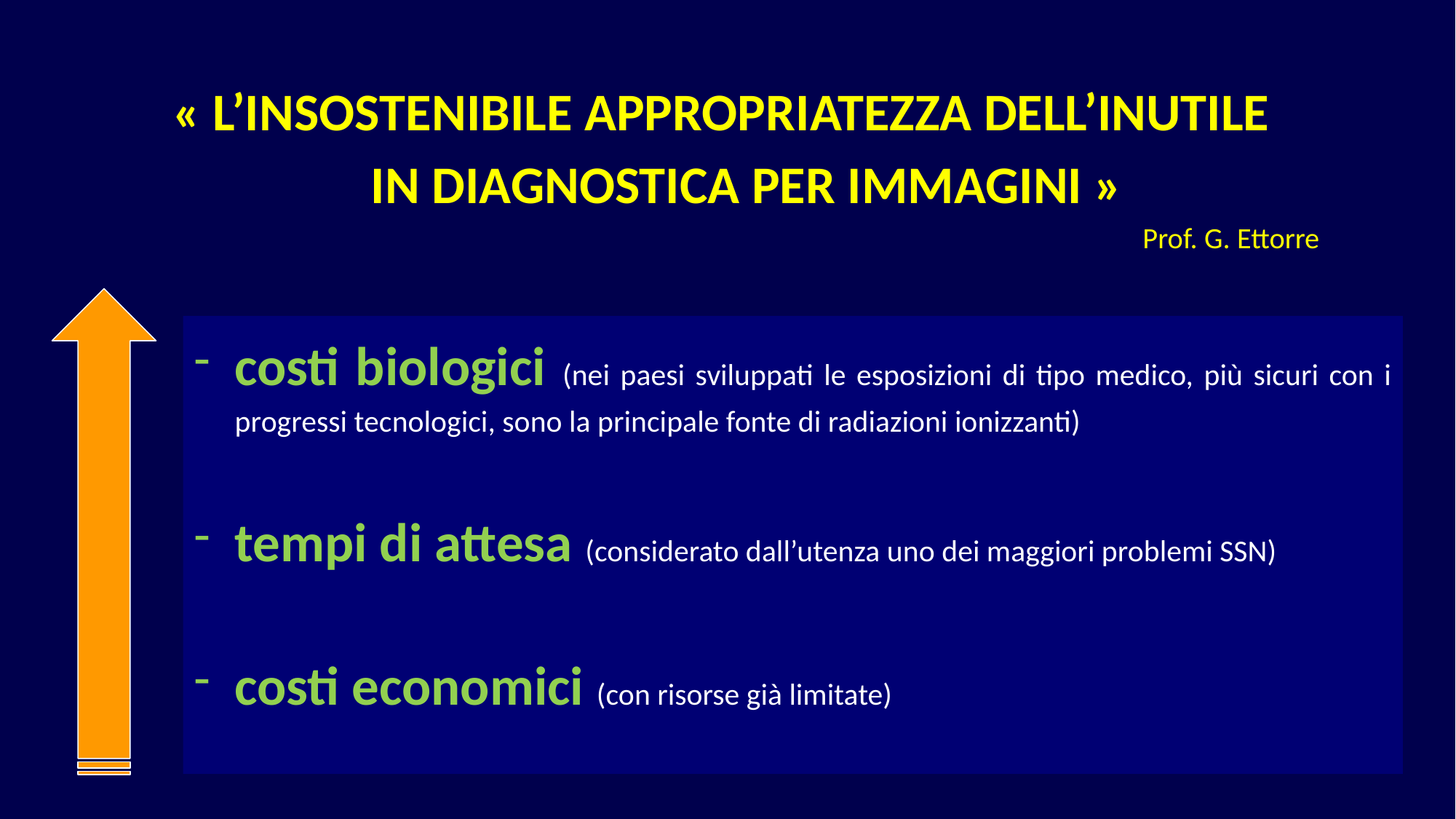

# « L’INSOSTENIBILE APPROPRIATEZZA DELL’INUTILE IN DIAGNOSTICA PER IMMAGINI » Prof. G. Ettorre
costi biologici (nei paesi sviluppati le esposizioni di tipo medico, più sicuri con i progressi tecnologici, sono la principale fonte di radiazioni ionizzanti)

tempi di attesa (considerato dall’utenza uno dei maggiori problemi SSN)

costi economici (con risorse già limitate)